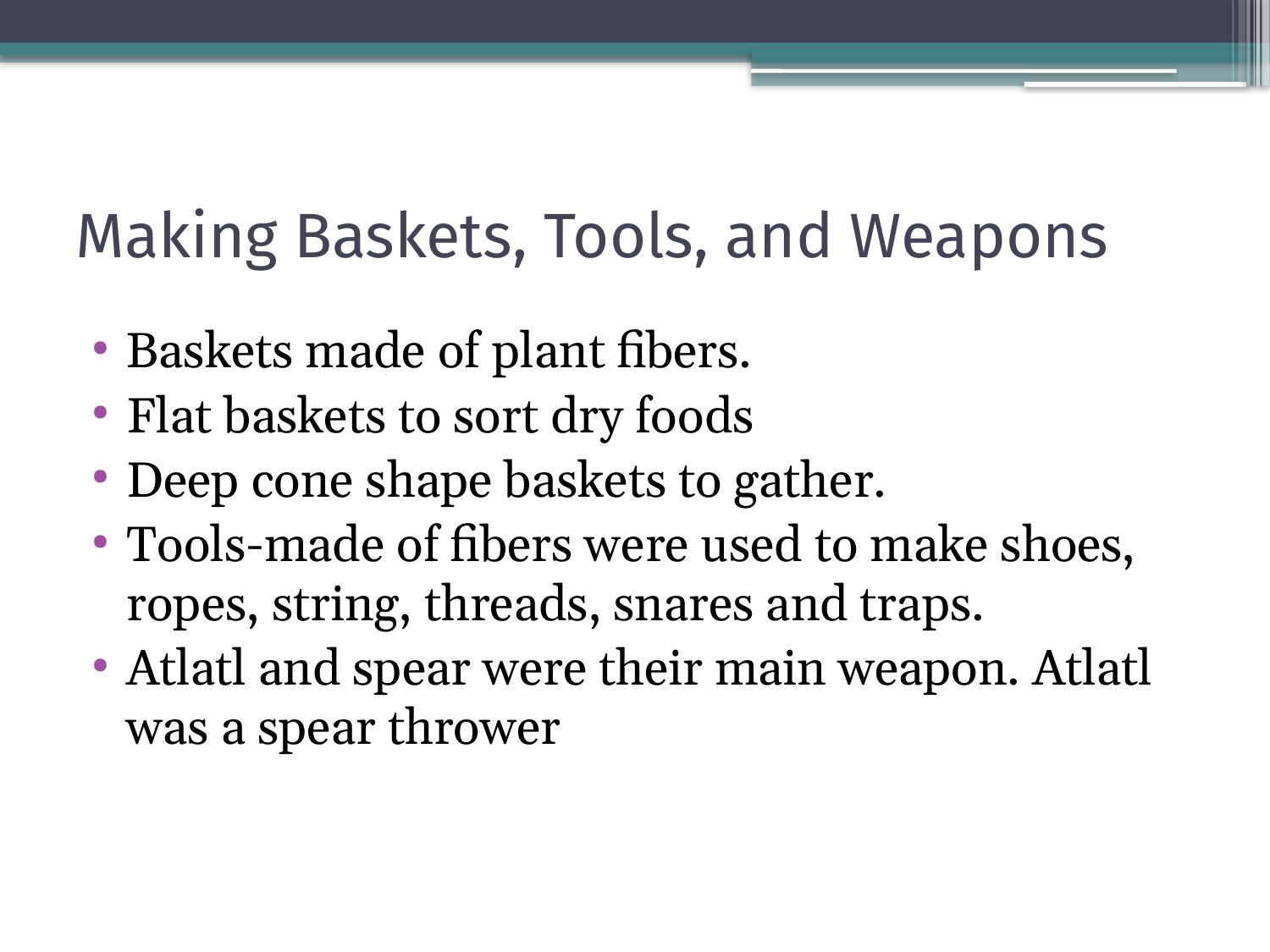

# Making Baskets, Tools, and Weapons
Baskets made of plant fibers.
Flat baskets to sort dry foods
Deep cone shape baskets to gather.
Tools-made of fibers were used to make shoes, ropes, string, threads, snares and traps.
Atlatl and spear were their main weapon. Atlatl was a spear thrower